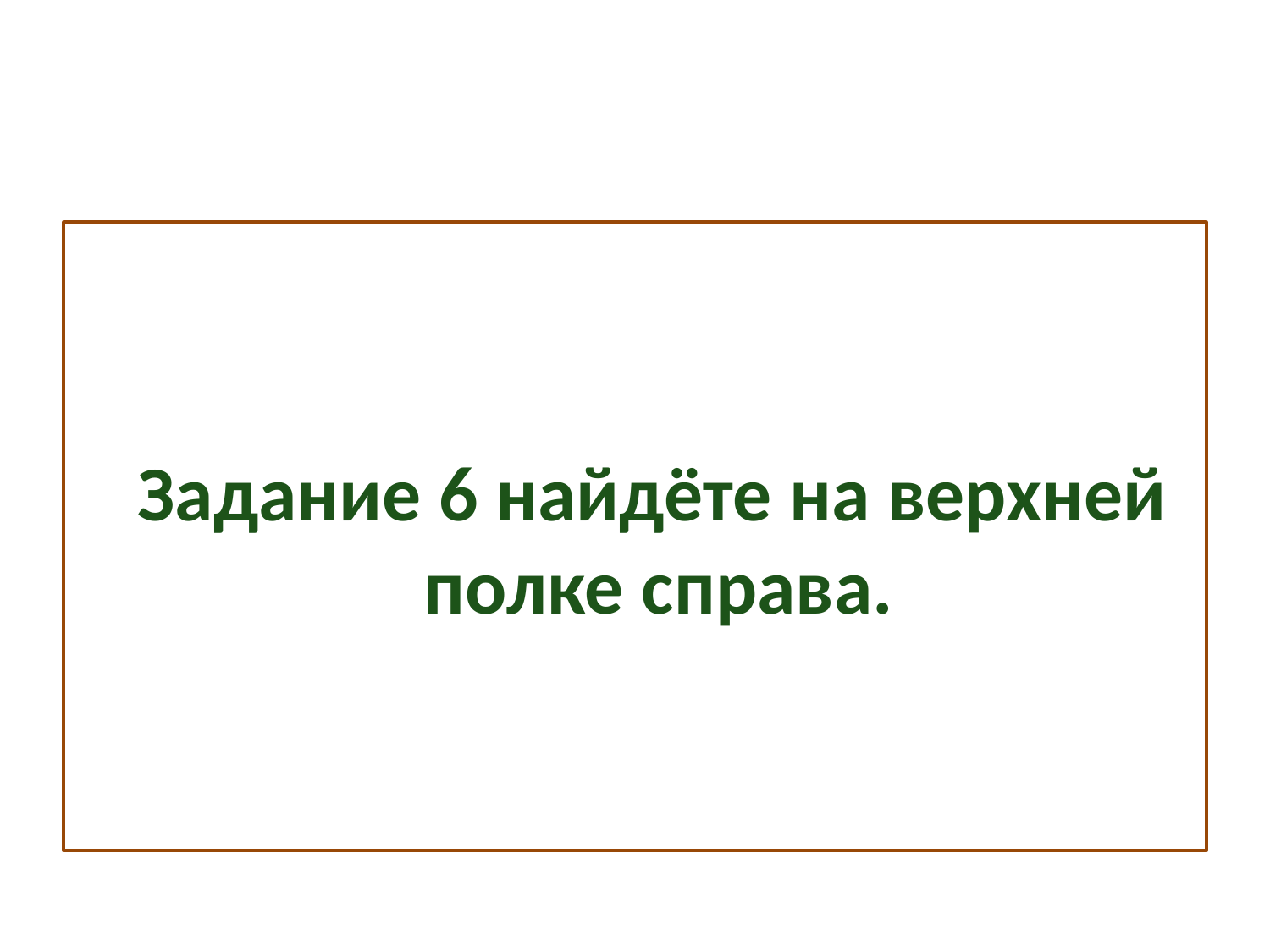

#
  Задание 6 найдёте на верхней полке справа.